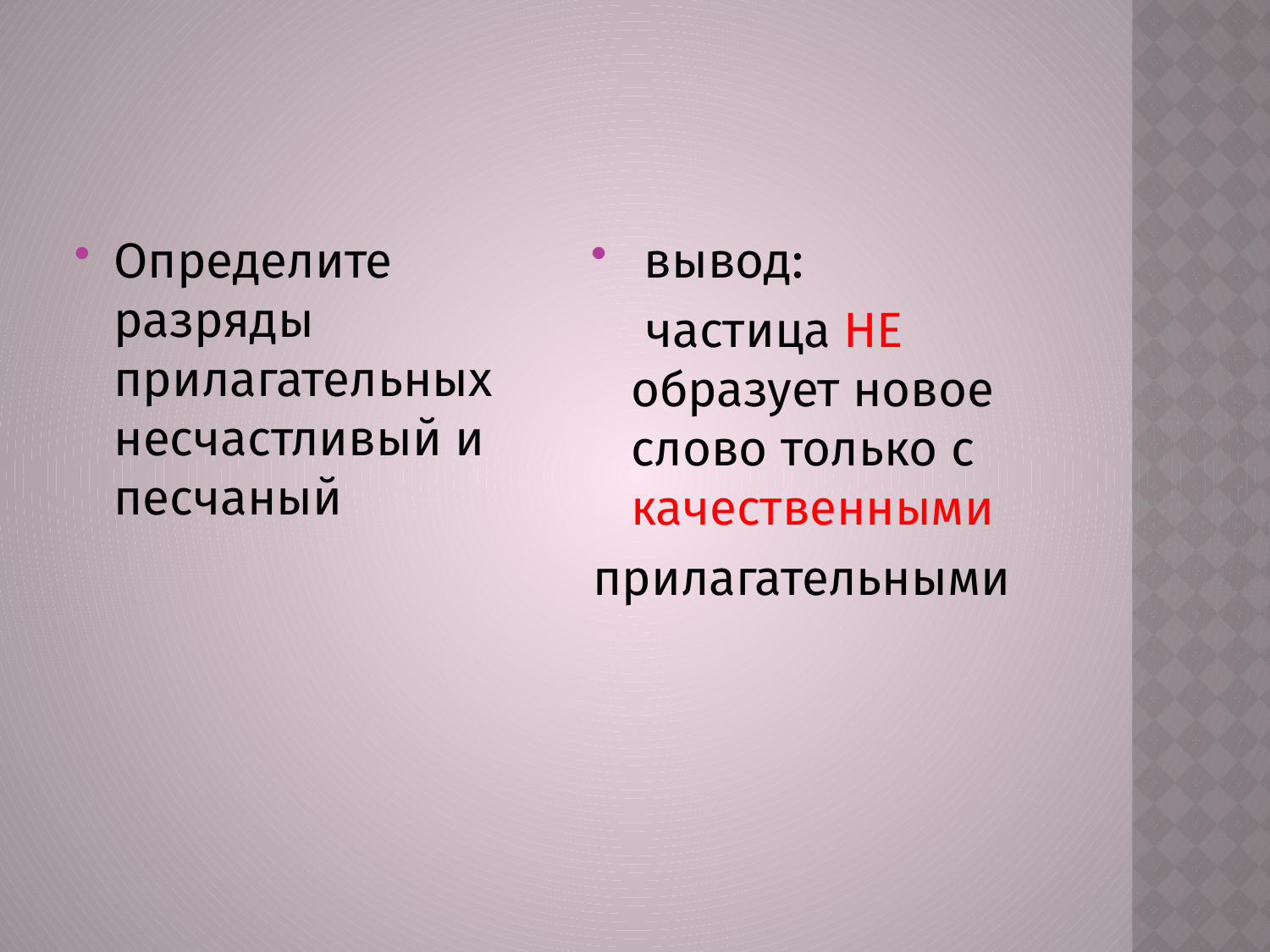

#
Определите разряды прилагательных несчастливый и песчаный

 вывод:
    частица НЕ  образует новое слово только с качественными
прилагательными